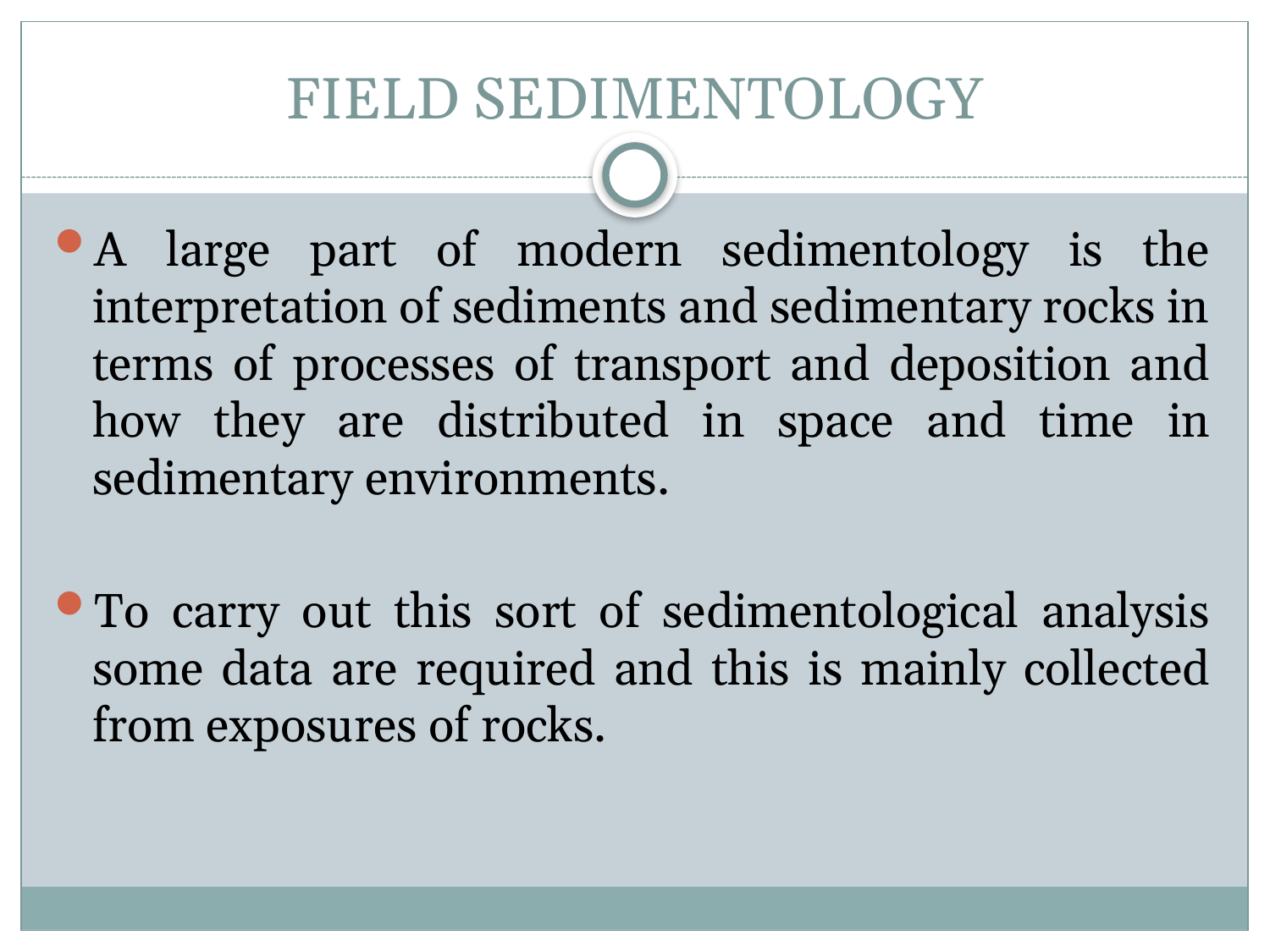

# FIELD SEDIMENTOLOGY
A large part of modern sedimentology is the interpretation of sediments and sedimentary rocks in terms of processes of transport and deposition and how they are distributed in space and time in sedimentary environments.

To carry out this sort of sedimentological analysis some data are required and this is mainly collected from exposures of rocks.